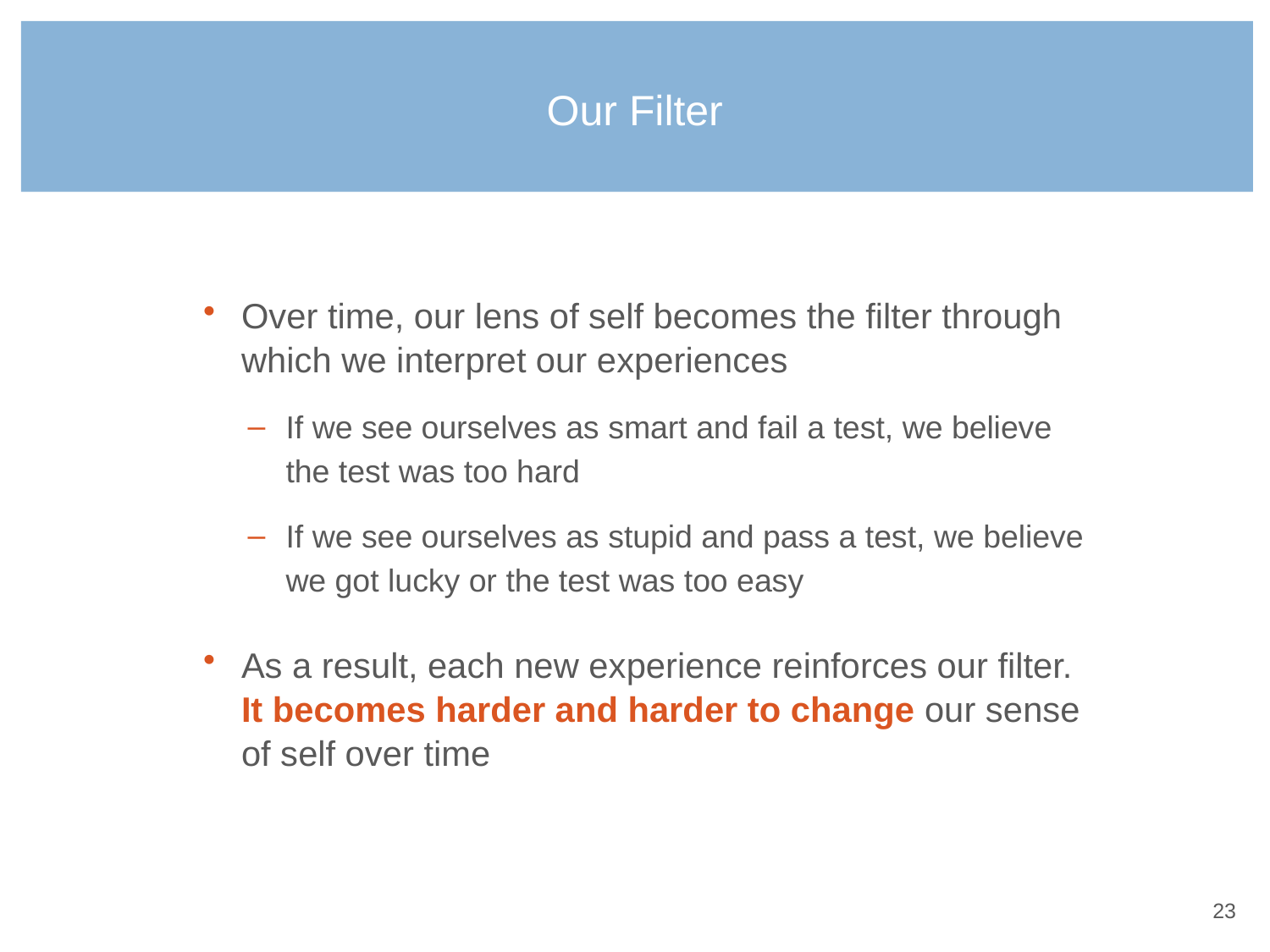

# Our Filter
Over time, our lens of self becomes the filter through which we interpret our experiences
If we see ourselves as smart and fail a test, we believe the test was too hard
If we see ourselves as stupid and pass a test, we believe we got lucky or the test was too easy
As a result, each new experience reinforces our filter. It becomes harder and harder to change our sense of self over time

23